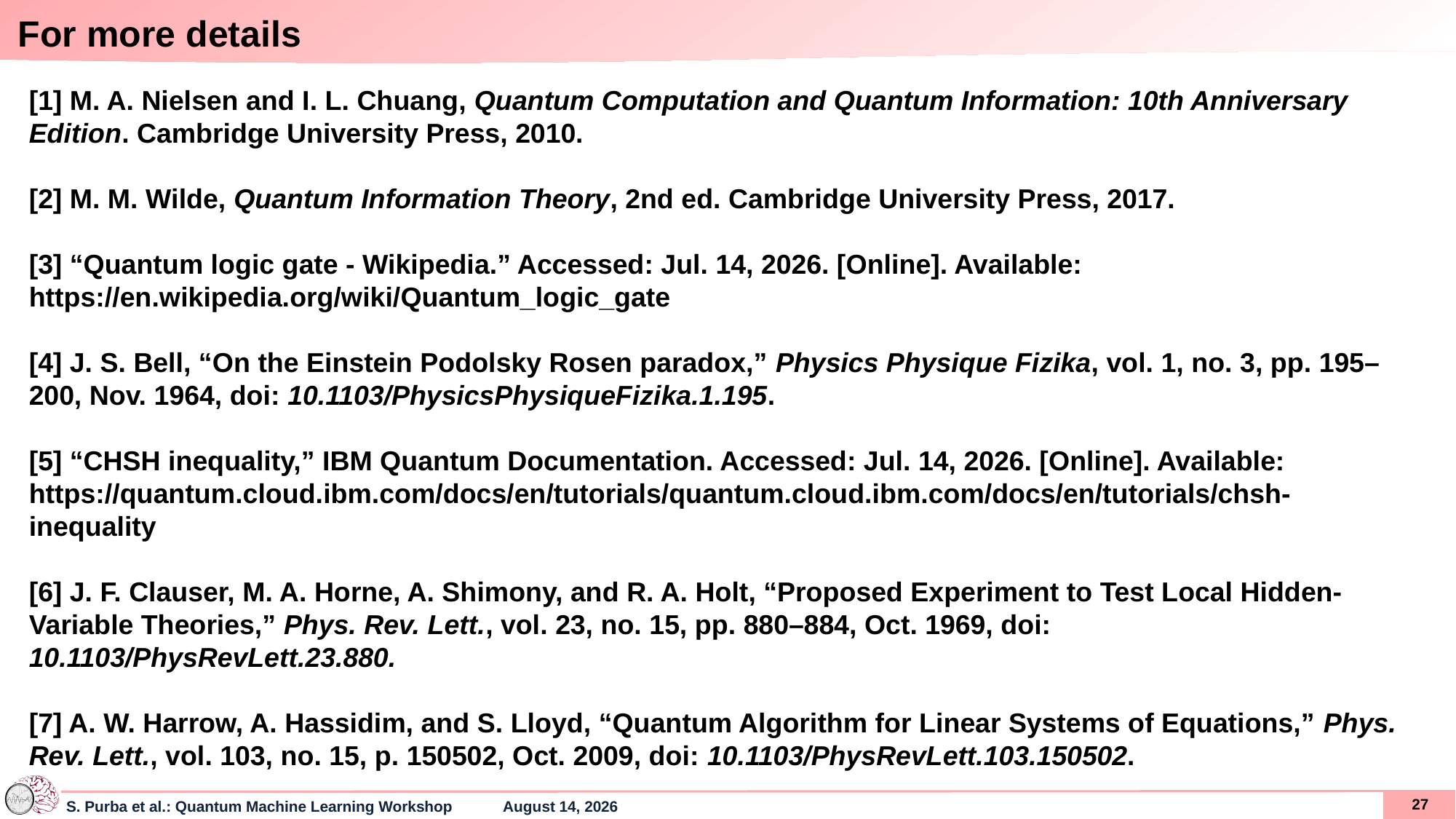

# For more details
[1] M. A. Nielsen and I. L. Chuang, Quantum Computation and Quantum Information: 10th Anniversary Edition. Cambridge University Press, 2010.

[2] M. M. Wilde, Quantum Information Theory, 2nd ed. Cambridge University Press, 2017.

[3] “Quantum logic gate - Wikipedia.” Accessed: Jul. 14, 2026. [Online]. Available: https://en.wikipedia.org/wiki/Quantum_logic_gate

[4] J. S. Bell, “On the Einstein Podolsky Rosen paradox,” Physics Physique Fizika, vol. 1, no. 3, pp. 195–200, Nov. 1964, doi: 10.1103/PhysicsPhysiqueFizika.1.195.

[5] “CHSH inequality,” IBM Quantum Documentation. Accessed: Jul. 14, 2026. [Online]. Available: https://quantum.cloud.ibm.com/docs/en/tutorials/quantum.cloud.ibm.com/docs/en/tutorials/chsh-inequality

[6] J. F. Clauser, M. A. Horne, A. Shimony, and R. A. Holt, “Proposed Experiment to Test Local Hidden-Variable Theories,” Phys. Rev. Lett., vol. 23, no. 15, pp. 880–884, Oct. 1969, doi: 10.1103/PhysRevLett.23.880.

[7] A. W. Harrow, A. Hassidim, and S. Lloyd, “Quantum Algorithm for Linear Systems of Equations,” Phys. Rev. Lett., vol. 103, no. 15, p. 150502, Oct. 2009, doi: 10.1103/PhysRevLett.103.150502.